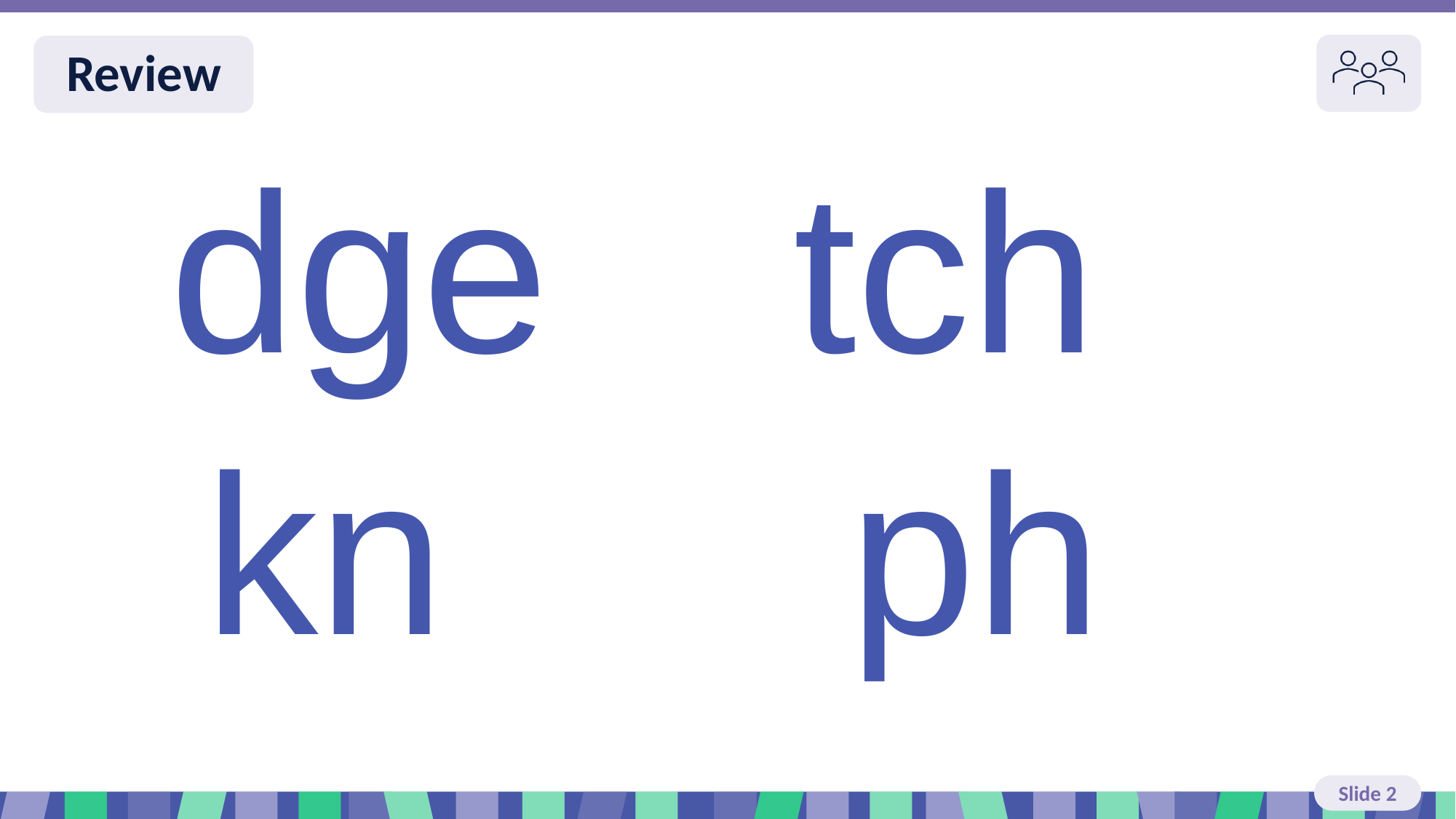

# Slide 2 Review You do
tch
dge
ph
kn